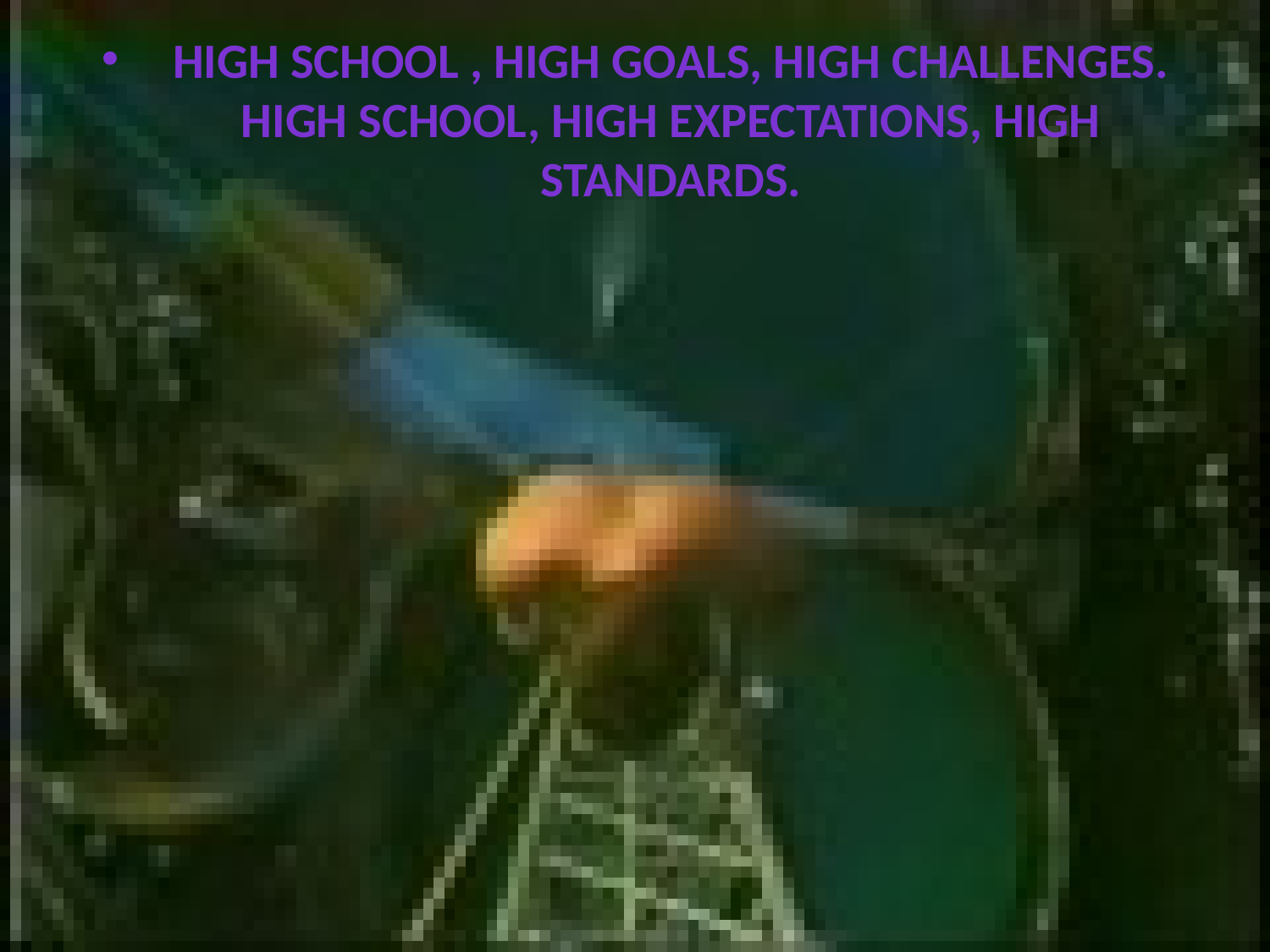

# High school , high goals, high challenges. High school, high expectations, high standards.